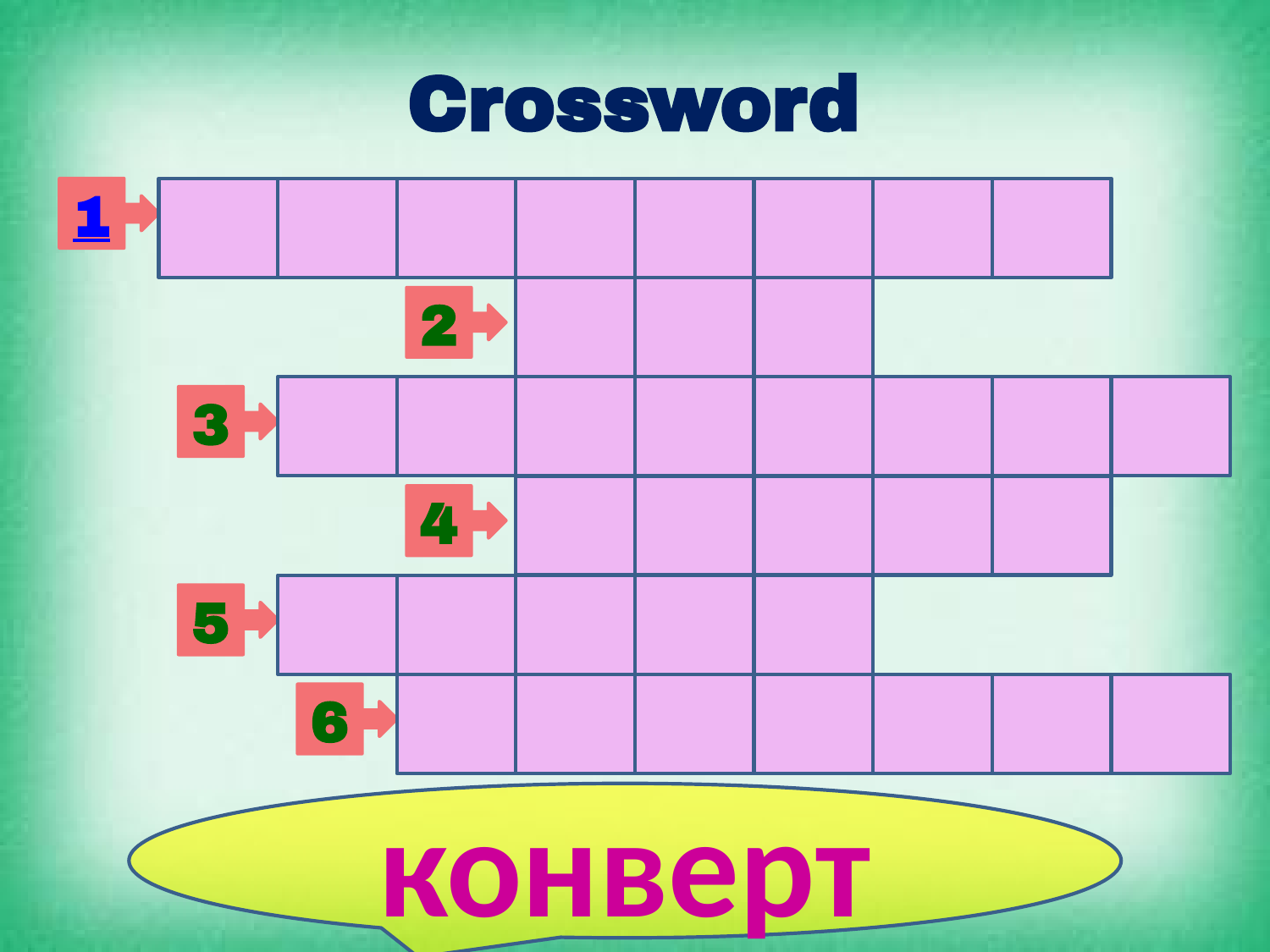

# Crossword
1

2

3

4

5

6
конверт